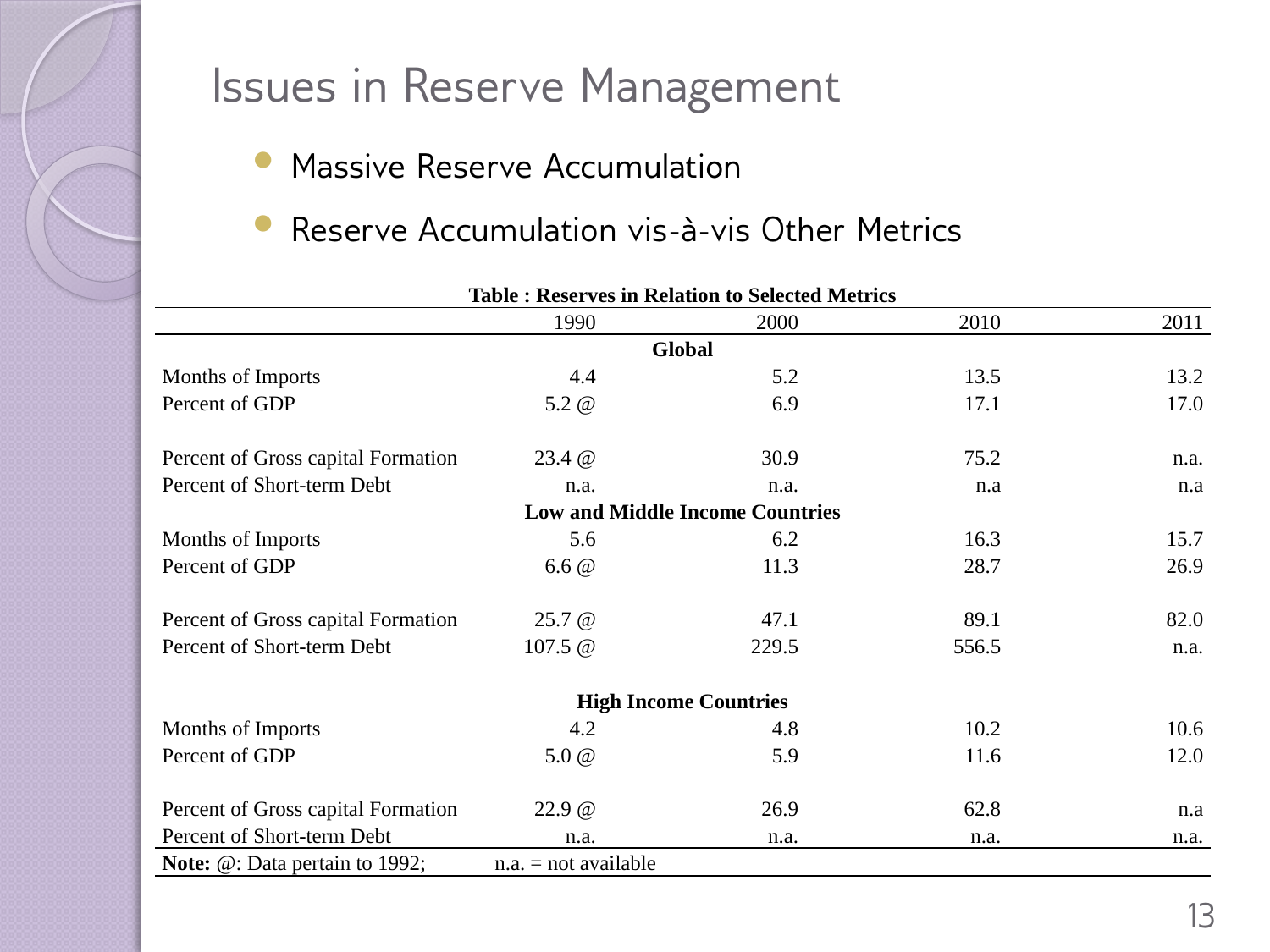

# Issues in Reserve Management
Massive Reserve Accumulation
Reserve Accumulation vis-à-vis Other Metrics
| Table : Reserves in Relation to Selected Metrics |  |  |  |  |  |  |
| --- | --- | --- | --- | --- | --- | --- |
|  | 1990 |  |  | 2000 | 2010 | 2011 |
| Global |  |  |  |  |  |  |
| Months of Imports |  | 4.4 |  | 5.2 | 13.5 | 13.2 |
| Percent of GDP |  | 5.2 @ |  | 6.9 | 17.1 | 17.0 |
| Percent of Gross capital Formation |  | 23.4 @ |  | 30.9 | 75.2 | n.a. |
| Percent of Short-term Debt |  | n.a. |  | n.a. | n.a | n.a |
| Low and Middle Income Countries |  |  |  |  |  |  |
| Months of Imports |  |  | 5.6 | 6.2 | 16.3 | 15.7 |
| Percent of GDP |  |  | 6.6 @ | 11.3 | 28.7 | 26.9 |
| Percent of Gross capital Formation |  |  | 25.7 @ | 47.1 | 89.1 | 82.0 |
| Percent of Short-term Debt |  |  | 107.5 @ | 229.5 | 556.5 | n.a. |
|  |  |  |  |  |  |  |
| High Income Countries |  |  |  |  |  |  |
| Months of Imports |  | 4.2 |  | 4.8 | 10.2 | 10.6 |
| Percent of GDP |  | 5.0 @ |  | 5.9 | 11.6 | 12.0 |
| Percent of Gross capital Formation |  | 22.9 @ |  | 26.9 | 62.8 | n.a |
| Percent of Short-term Debt |  | n.a. |  | n.a. | n.a. | n.a. |
| Note: @: Data pertain to 1992; n.a. = not available |  |  |  |  |  |  |
|  |  |  |  |  |  |  |
13